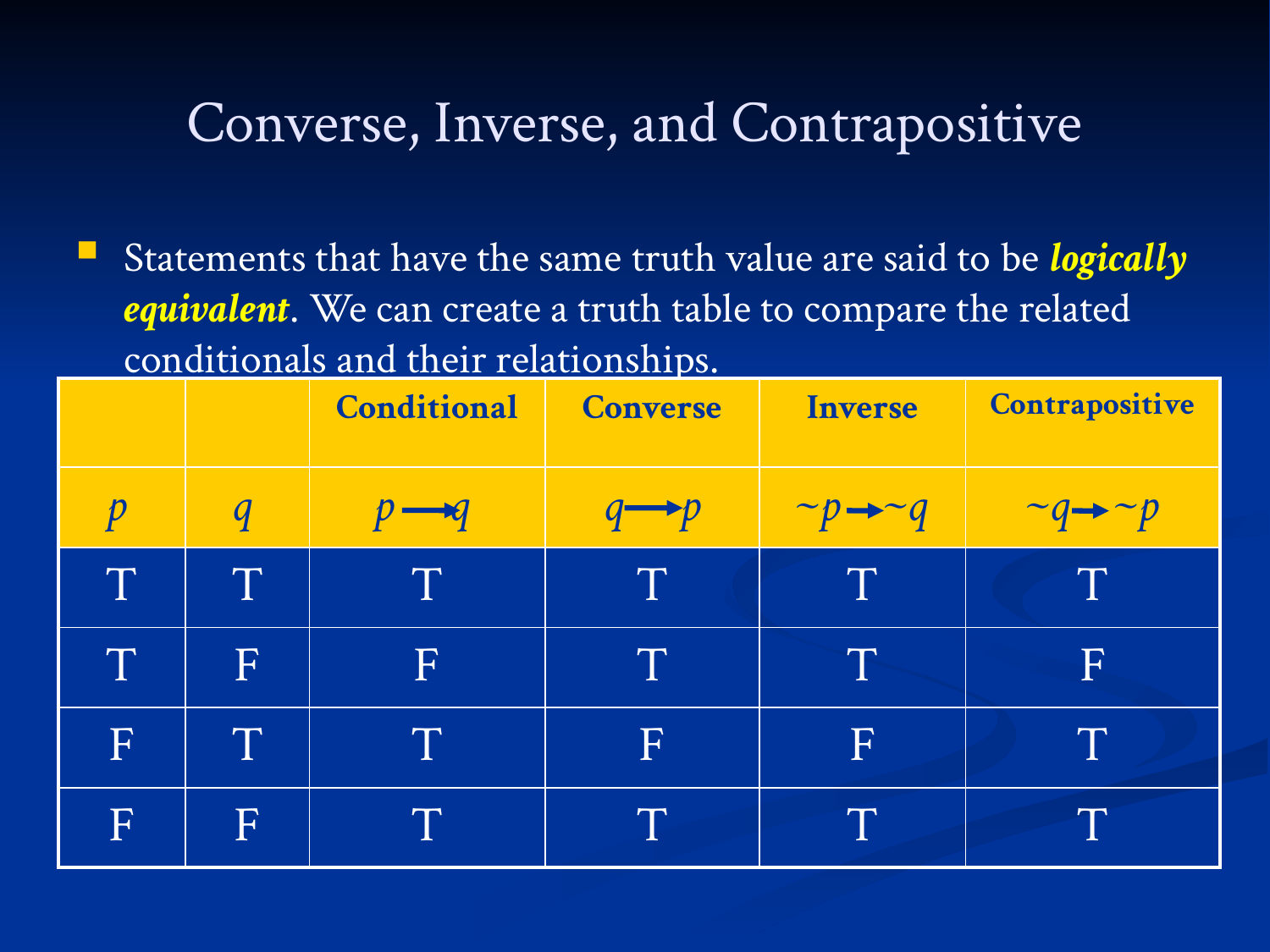

# Converse, Inverse, and Contrapositive
Statements that have the same truth value are said to be logically equivalent. We can create a truth table to compare the related conditionals and their relationships.

|  |  | Conditional | Converse | Inverse | Contrapositive |
| --- | --- | --- | --- | --- | --- |
| p | q | p q | q p | ~p ~q | ~q ~p |
| T | T | T | T | T | T |
| T | F | F | T | T | F |
| F | T | T | F | F | T |
| F | F | T | T | T | T |